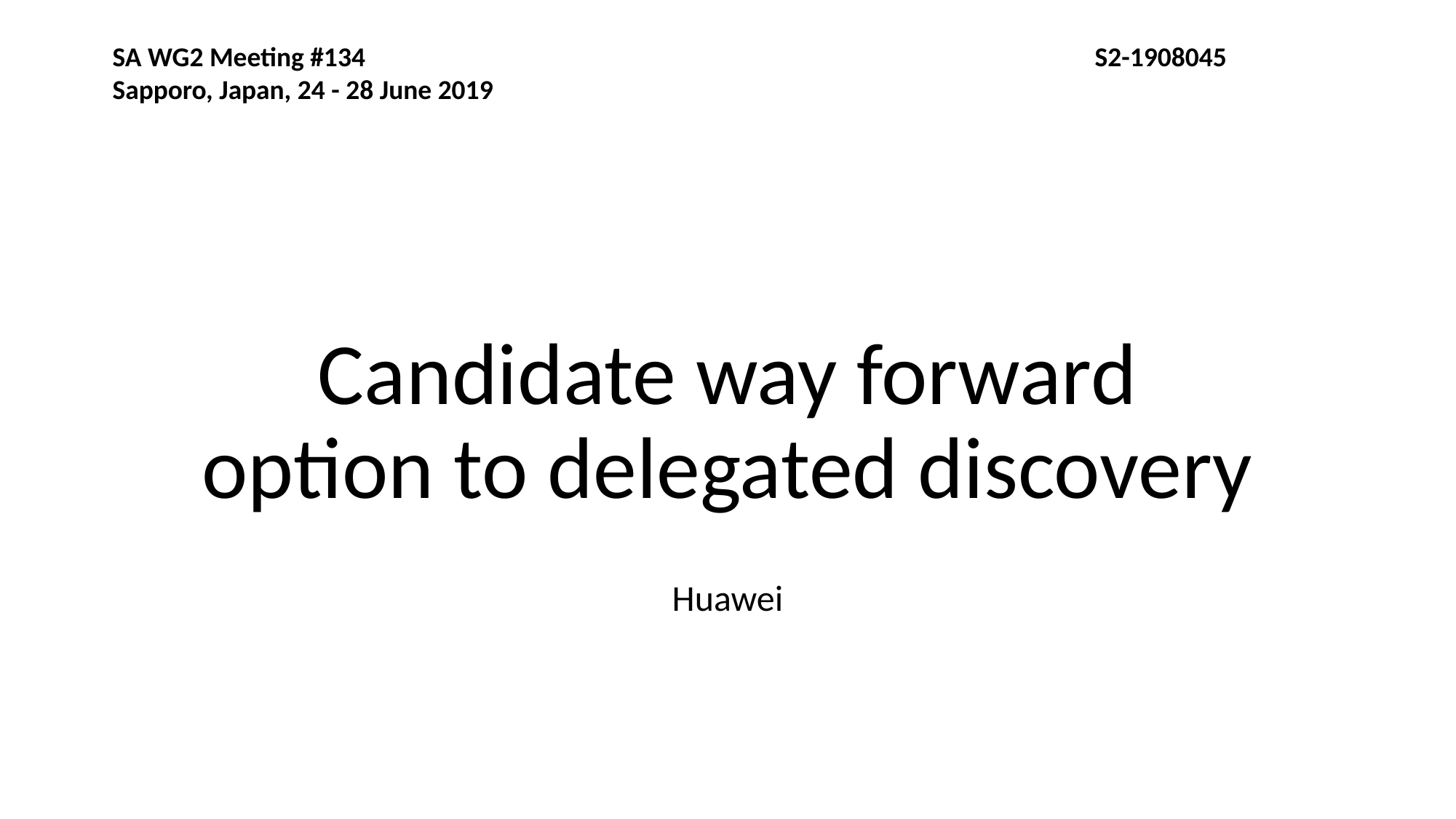

SA WG2 Meeting #134							S2-1908045
Sapporo, Japan, 24 - 28 June 2019

# Candidate way forward option to delegated discovery
Huawei